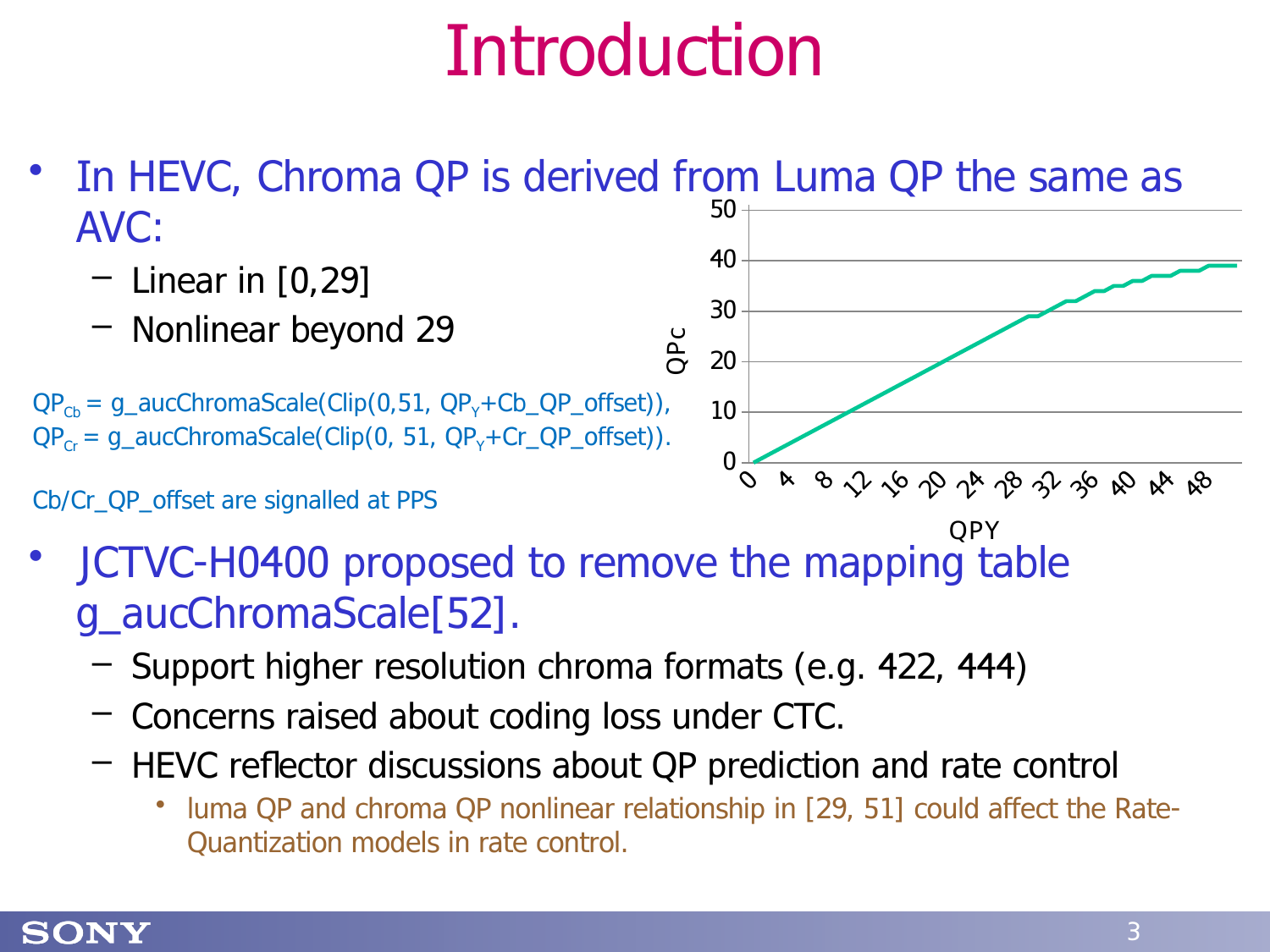

# Introduction
In HEVC, Chroma QP is derived from Luma QP the same as AVC:
Linear in [0,29]
Nonlinear beyond 29

JCTVC-H0400 proposed to remove the mapping table g_aucChromaScale[52].
Support higher resolution chroma formats (e.g. 422, 444)
Concerns raised about coding loss under CTC.
HEVC reflector discussions about QP prediction and rate control
luma QP and chroma QP nonlinear relationship in [29, 51] could affect the Rate-Quantization models in rate control.

### Chart

| Category |  |
|---|---|
| 0 | 0.0 |
| 1 | 1.0 |
| 2 | 2.0 |
| 3 | 3.0 |
| 4 | 4.0 |
| 5 | 5.0 |
| 6 | 6.0 |
| 7 | 7.0 |
| 8 | 8.0 |
| 9 | 9.0 |
| 10 | 10.0 |
| 11 | 11.0 |
| 12 | 12.0 |
| 13 | 13.0 |
| 14 | 14.0 |
| 15 | 15.0 |
| 16 | 16.0 |
| 17 | 17.0 |
| 18 | 18.0 |
| 19 | 19.0 |
| 20 | 20.0 |
| 21 | 21.0 |
| 22 | 22.0 |
| 23 | 23.0 |
| 24 | 24.0 |
| 25 | 25.0 |
| 26 | 26.0 |
| 27 | 27.0 |
| 28 | 28.0 |
| 29 | 29.0 |
| 30 | 29.0 |
| 31 | 30.0 |
| 32 | 31.0 |
| 33 | 32.0 |
| 34 | 32.0 |
| 35 | 33.0 |
| 36 | 34.0 |
| 37 | 34.0 |
| 38 | 35.0 |
| 39 | 35.0 |
| 40 | 36.0 |
| 41 | 36.0 |
| 42 | 37.0 |
| 43 | 37.0 |
| 44 | 37.0 |
| 45 | 38.0 |
| 46 | 38.0 |
| 47 | 38.0 |
| 48 | 39.0 |
| 49 | 39.0 |
| 50 | 39.0 |
| 51 | 39.0 |
QPCb = g_aucChromaScale(Clip(0,51, QPY+Cb_QP_offset)),
QPCr = g_aucChromaScale(Clip(0, 51, QPY+Cr_QP_offset)).

Cb/Cr_QP_offset are signalled at PPS

3